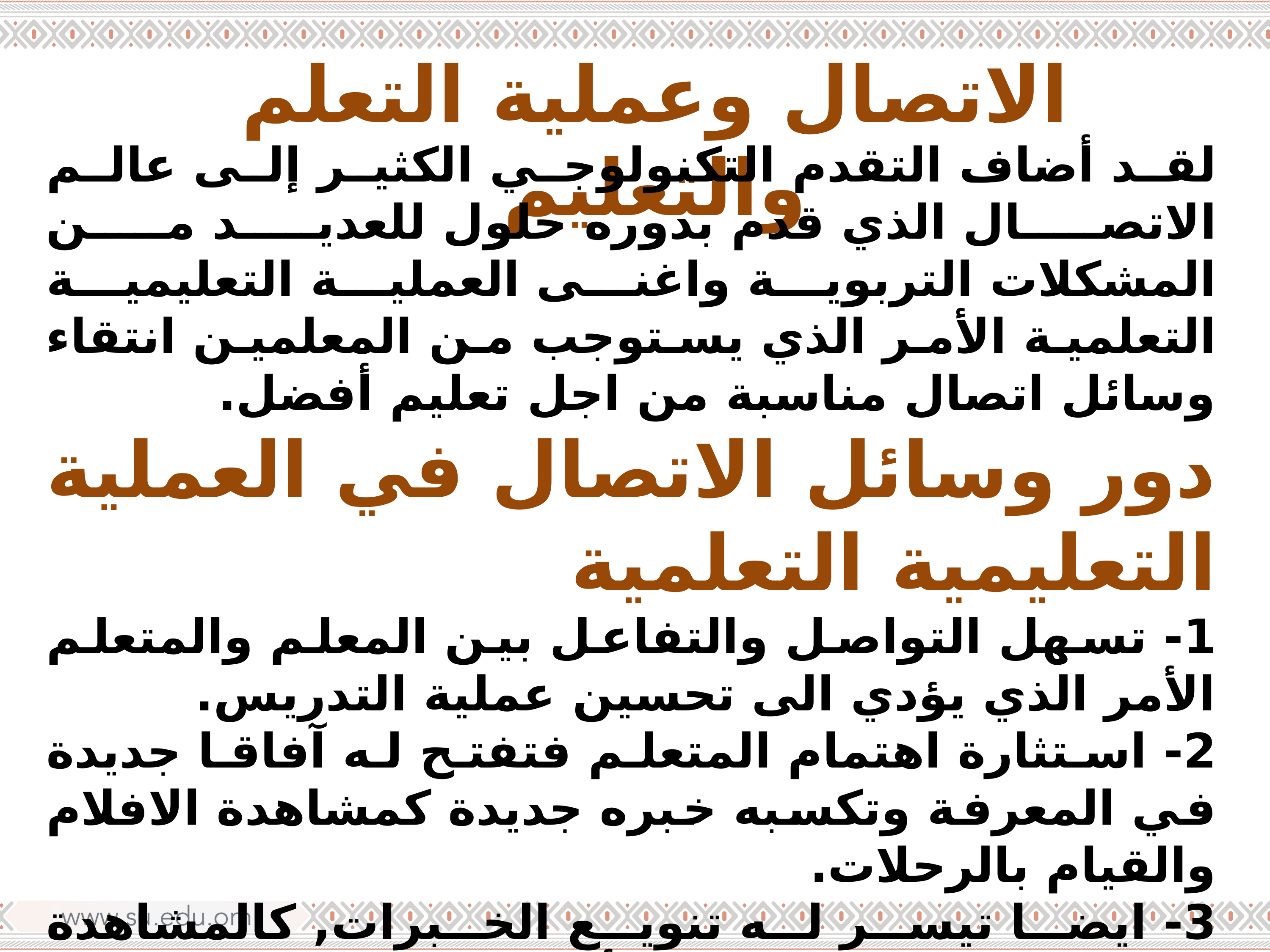

الاتصال وعملية التعلم والتعليم
لقد أضاف التقدم التكنولوجي الكثير إلى عالم الاتصال الذي قدم بدوره حلول للعديد من المشكلات التربوية واغنى العملية التعليمية التعلمية الأمر الذي يستوجب من المعلمين انتقاء وسائل اتصال مناسبة من اجل تعليم أفضل.
دور وسائل الاتصال في العملية التعليمية التعلمية
1- تسهل التواصل والتفاعل بين المعلم والمتعلم الأمر الذي يؤدي الى تحسين عملية التدريس.
2- استثارة اهتمام المتعلم فتفتح له آفاقا جديدة في المعرفة وتكسبه خبره جديدة كمشاهدة الافلام والقيام بالرحلات.
3- ايضا تيسر له تنويع الخبرات, كالمشاهدة والاستماع والممارسة والتأمل والتفكير, الامر الذي يساعد المتعلم في النمو في كافة الاتجاهات.
4- تعمل على اشراك حواس المتعلم كافة بالعملية التعليمية من خلال استخدام أكثر من وسيلة مما يجعله أكثر استعدادا وإقبالا على التعلم.
5- قدمت الحلول للعديد من المشكلات التربوية كالفروق الفردية  والضعف الدراسي.